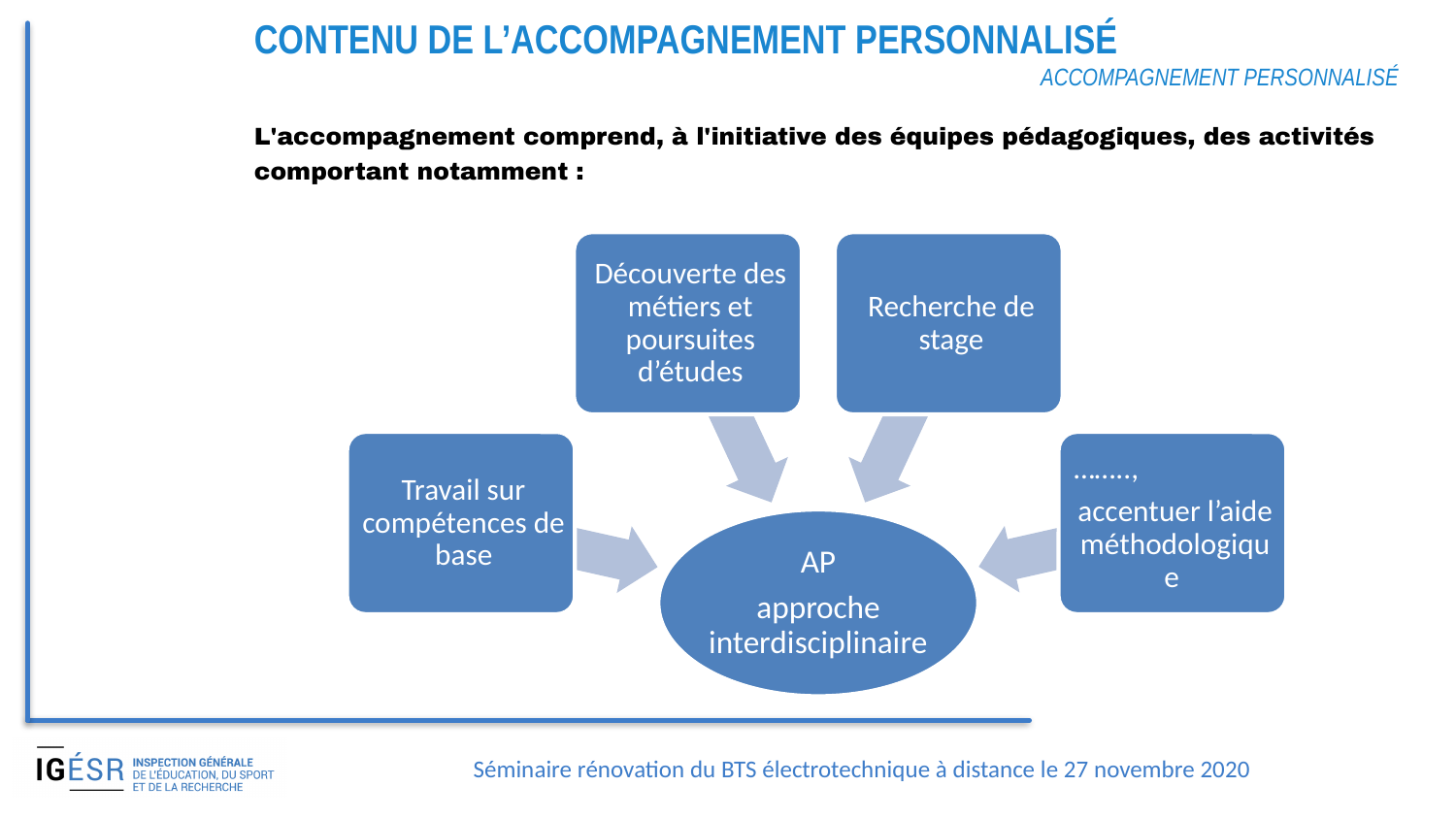

Contenu de l’accompagnement personnalisé
Accompagnement personnalisé

L'accompagnement comprend, à l'initiative des équipes pédagogiques, des activités comportant notamment :

AP
approche interdisciplinaire
Travail sur compétences de base
Découverte des métiers et poursuites d’études
Recherche de stage
……..,
accentuer l’aide méthodologique